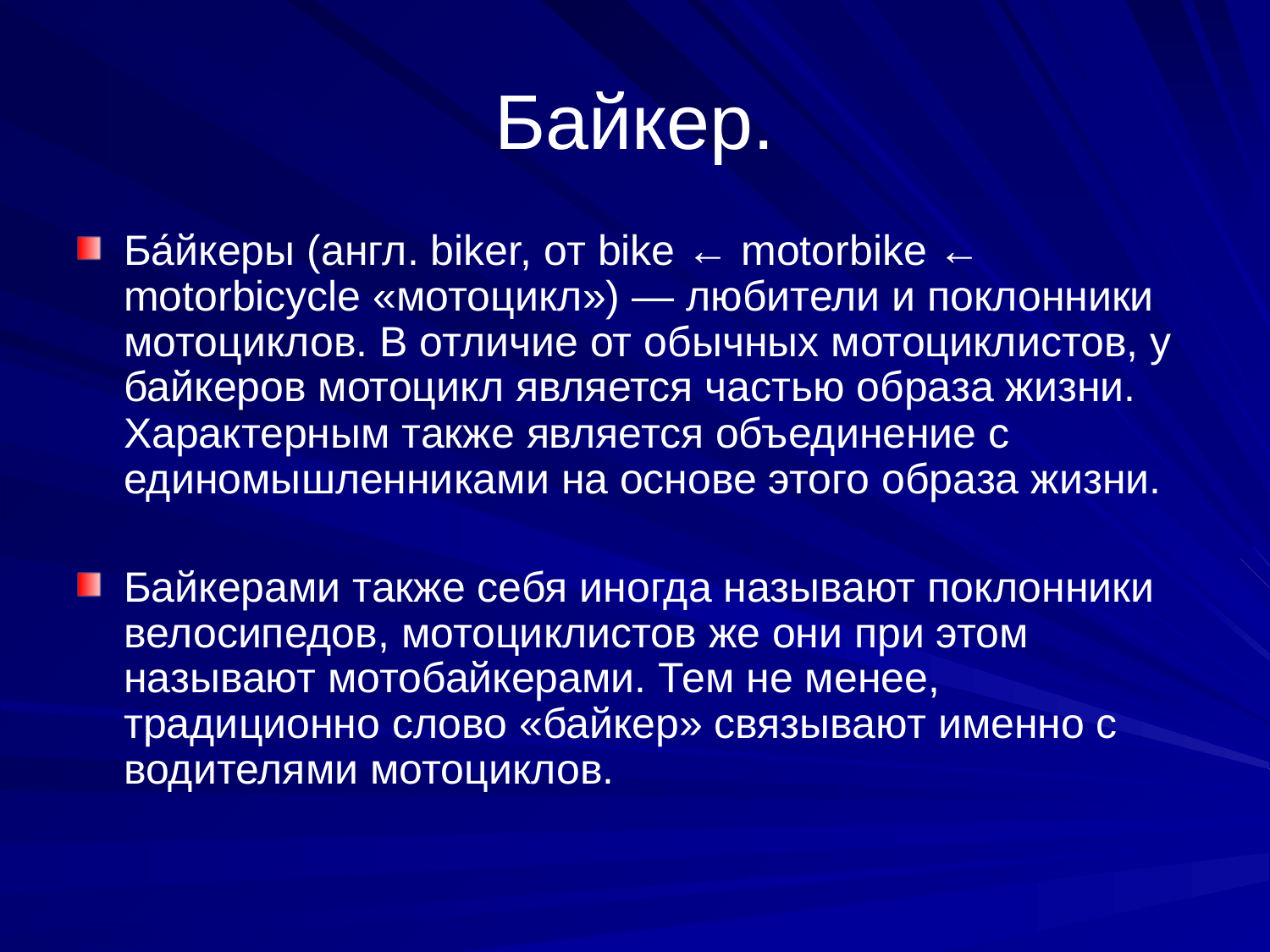

# Байкер.
Ба́йкеры (англ. biker, от bike ← motorbike ← motorbicycle «мотоцикл») — любители и поклонники мотоциклов. В отличие от обычных мотоциклистов, у байкеров мотоцикл является частью образа жизни. Характерным также является объединение с единомышленниками на основе этого образа жизни.

Байкерами также себя иногда называют поклонники велосипедов, мотоциклистов же они при этом называют мотобайкерами. Тем не менее, традиционно слово «байкер» связывают именно с водителями мотоциклов.